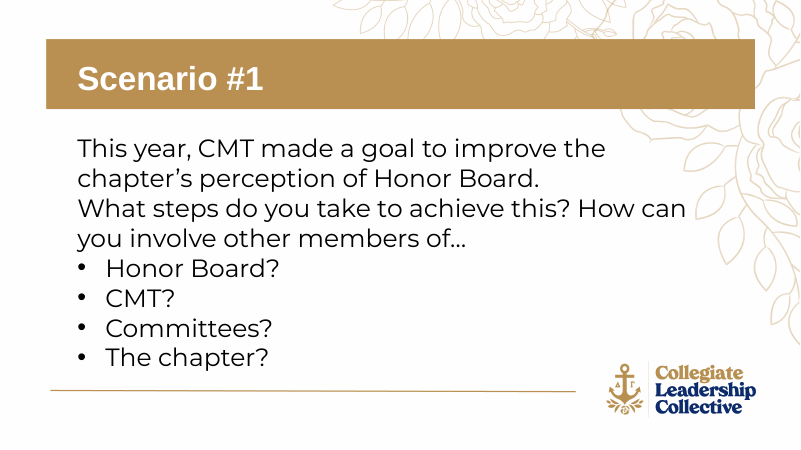

Scenario #1
This year, CMT made a goal to improve the chapter’s perception of Honor Board.
What steps do you take to achieve this? How can you involve other members of…
Honor Board?
CMT?
Committees?
The chapter?